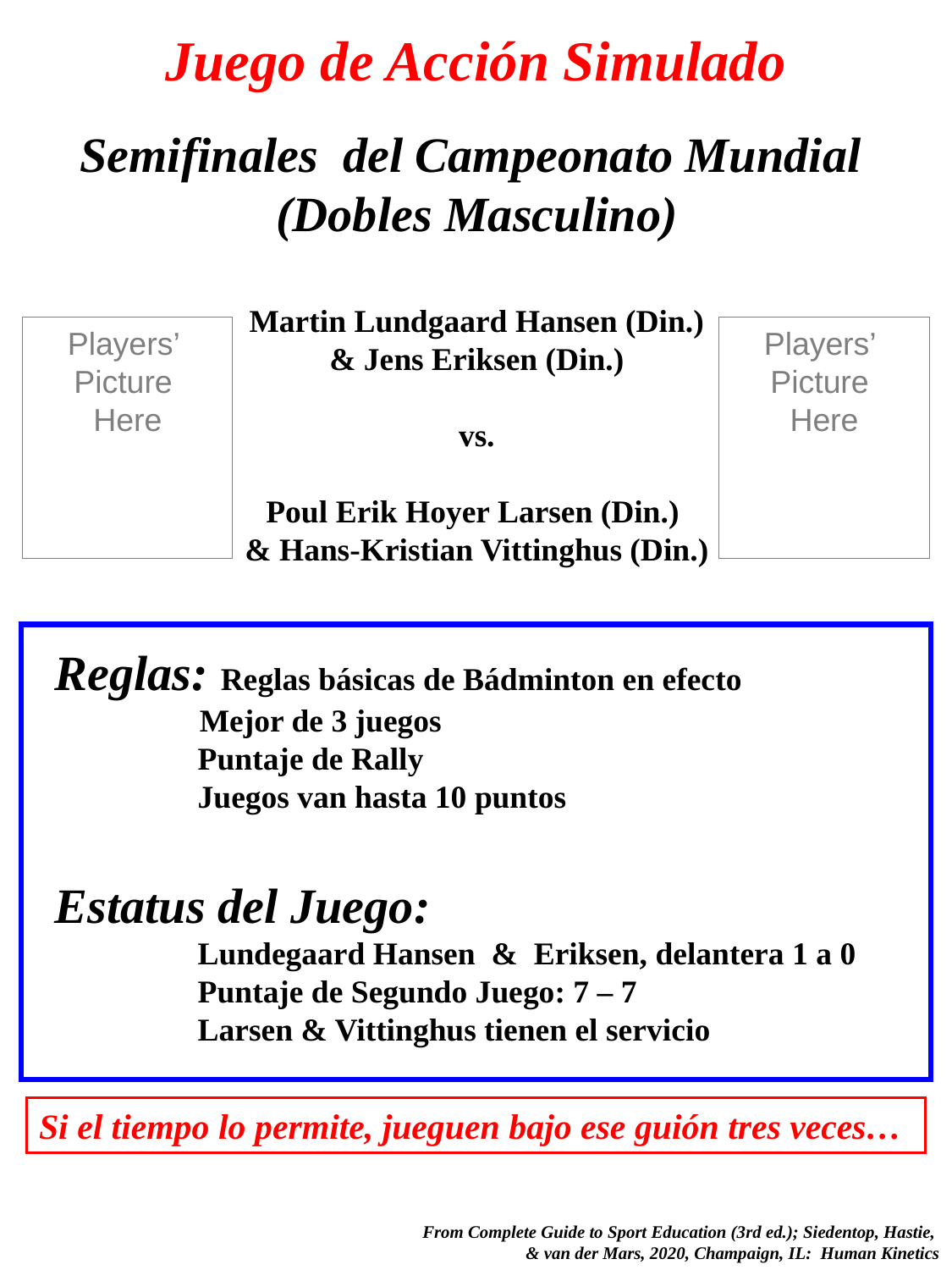

# Juego de Acción Simulado
Semifinales  del Campeonato Mundial
(Dobles Masculino)

Martin Lundgaard Hansen (Din.)
& Jens Eriksen (Din.)

vs.

Poul Erik Hoyer Larsen (Din.)
& Hans-Kristian Vittinghus (Din.)
Players’
Picture
Here

Players’
Picture
Here

Reglas: Reglas básicas de Bádminton en efecto
                  Mejor de 3 juegos
	  Puntaje de Rally
	  Juegos van hasta 10 puntos

Estatus del Juego:
	  Lundegaard Hansen  &  Eriksen, delantera 1 a 0 	  Puntaje de Segundo Juego: 7 – 7
	  Larsen & Vittinghus tienen el servicio

Si el tiempo lo permite, jueguen bajo ese guión tres veces…
 From Complete Guide to Sport Education (3rd ed.); Siedentop, Hastie,
& van der Mars, 2020, Champaign, IL:  Human Kinetics